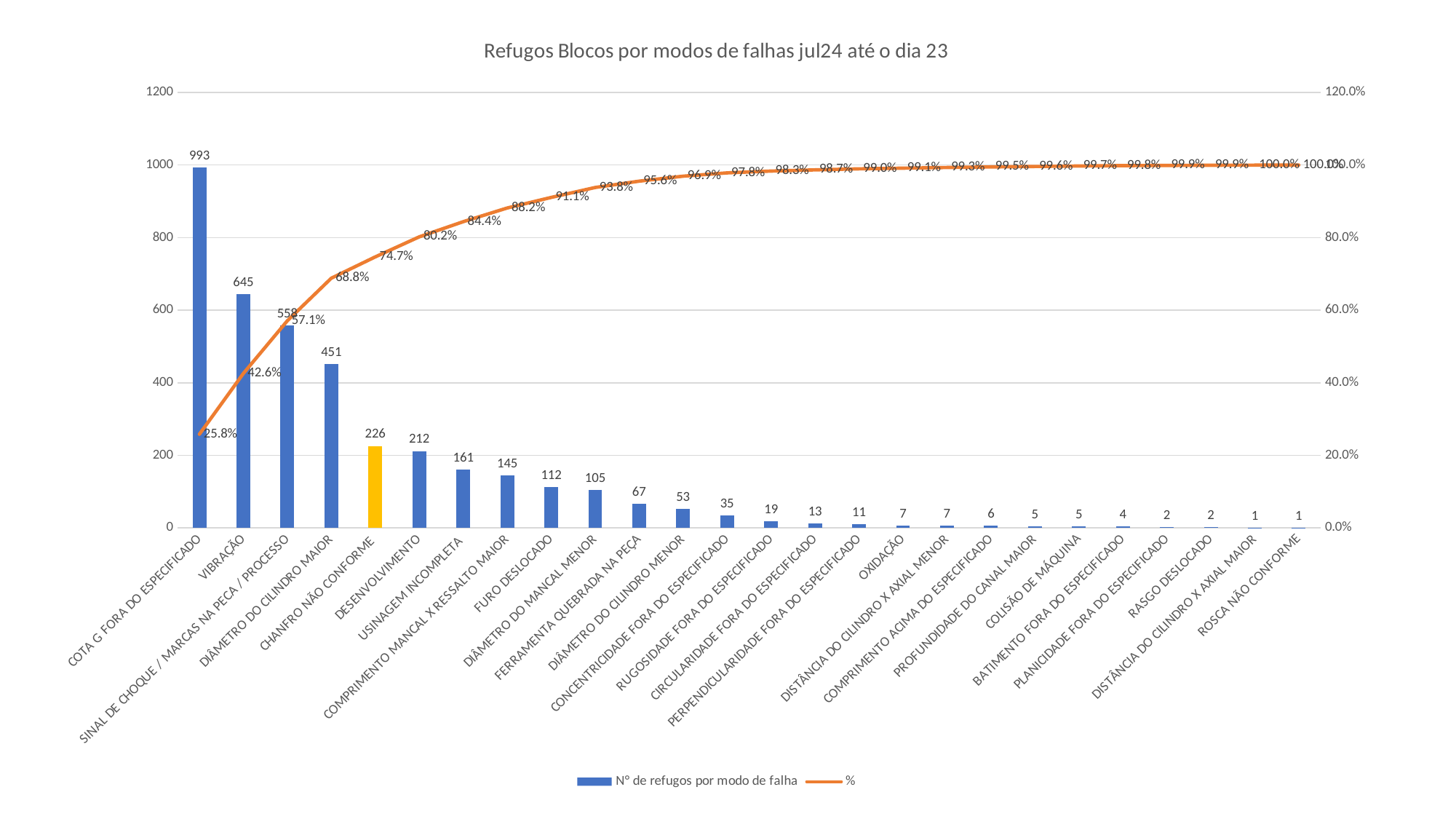

### Chart: Refugos Blocos por modos de falhas jul24 até o dia 23

| Category | N° de refugos por modo de falha | % |
|---|---|---|
| COTA G FORA DO ESPECIFICADO | 993.0 | 0.2581903276131045 |
| VIBRAÇÃO | 645.0 | 0.42589703588143524 |
| SINAL DE CHOQUE / MARCAS NA PECA / PROCESSO | 558.0 | 0.5709828393135725 |
| DIÂMETRO DO CILINDRO MAIOR | 451.0 | 0.6882475299011961 |
| CHANFRO NÃO CONFORME  | 226.0 | 0.7470098803952158 |
| DESENVOLVIMENTO | 212.0 | 0.8021320852834113 |
| USINAGEM INCOMPLETA  | 161.0 | 0.84399375975039 |
| COMPRIMENTO MANCAL X RESSALTO MAIOR | 145.0 | 0.8816952678107124 |
| FURO DESLOCADO | 112.0 | 0.9108164326573063 |
| DIÂMETRO DO MANCAL MENOR | 105.0 | 0.9381175247009881 |
| FERRAMENTA QUEBRADA NA PEÇA | 67.0 | 0.9555382215288611 |
| DIÂMETRO DO CILINDRO MENOR | 53.0 | 0.96931877275091 |
| CONCENTRICIDADE FORA DO ESPECIFICADO | 35.0 | 0.9784191367654707 |
| RUGOSIDADE FORA DO ESPECIFICADO | 19.0 | 0.983359334373375 |
| CIRCULARIDADE FORA DO ESPECIFICADO | 13.0 | 0.9867394695787831 |
| PERPENDICULARIDADE FORA DO ESPECIFICADO | 11.0 | 0.9895995839833593 |
| OXIDAÇÃO | 7.0 | 0.9914196567862714 |
| DISTÂNCIA DO CILINDRO X AXIAL MENOR | 7.0 | 0.9932397295891836 |
| COMPRIMENTO ACIMA DO ESPECIFICADO | 6.0 | 0.9947997919916797 |
| PROFUNDIDADE DO CANAL MAIOR | 5.0 | 0.9960998439937597 |
| COLISÃO DE MÁQUINA | 5.0 | 0.9973998959958398 |
| BATIMENTO FORA DO ESPECIFICADO | 4.0 | 0.9984399375975039 |
| PLANICIDADE FORA DO ESPECIFICADO | 2.0 | 0.998959958398336 |
| RASGO DESLOCADO | 2.0 | 0.999479979199168 |
| DISTÂNCIA DO CILINDRO X AXIAL MAIOR | 1.0 | 0.999739989599584 |
| ROSCA NÃO CONFORME | 1.0 | 1.0 |